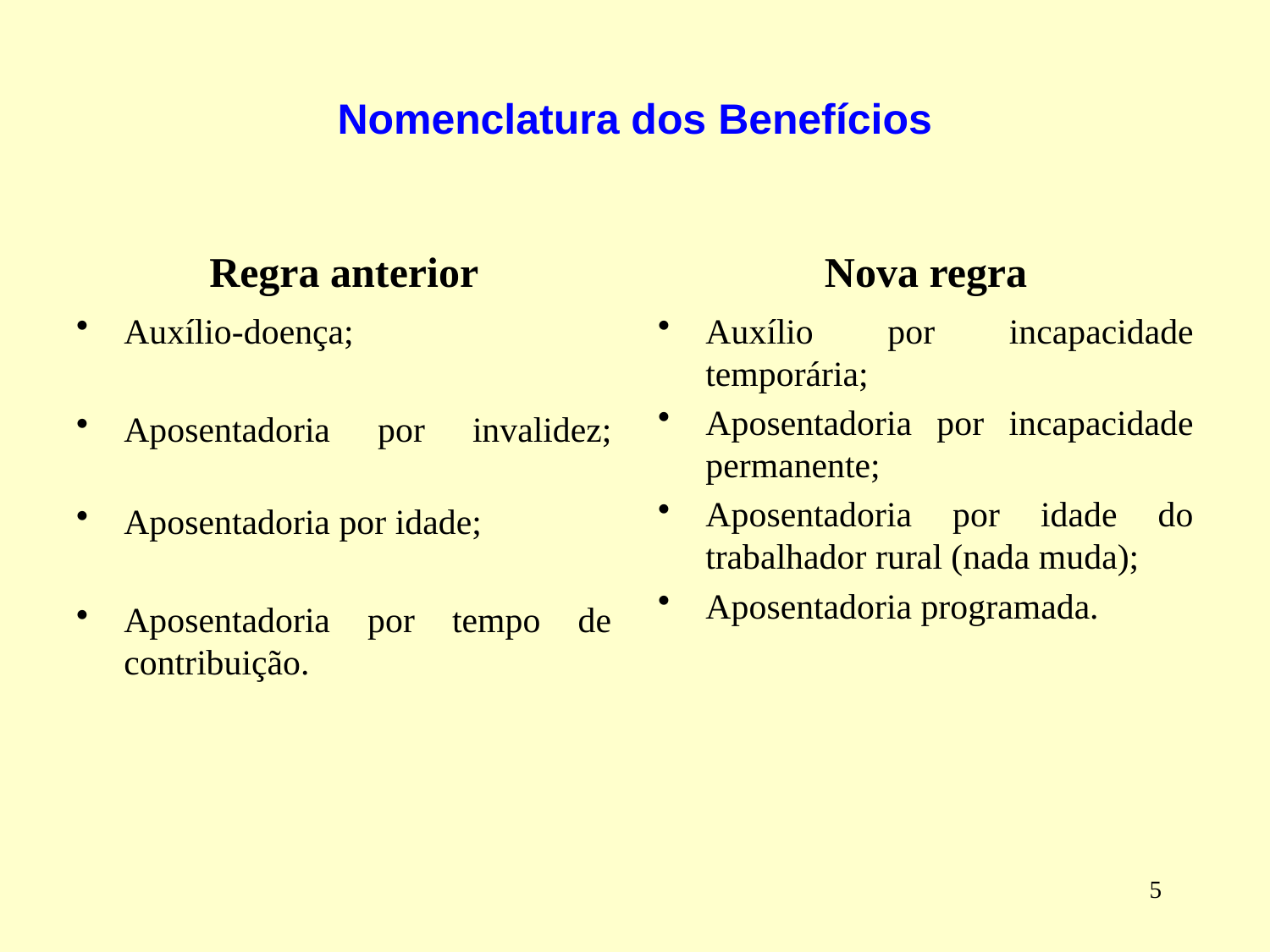

# Nomenclatura dos Benefícios
Regra anterior
Nova regra
Auxílio-doença;

Aposentadoria por invalidez;
Aposentadoria por idade;

Aposentadoria por tempo de contribuição.

Auxílio por incapacidade temporária;
Aposentadoria por incapacidade permanente;
Aposentadoria por idade do trabalhador rural (nada muda);
Aposentadoria programada.
5